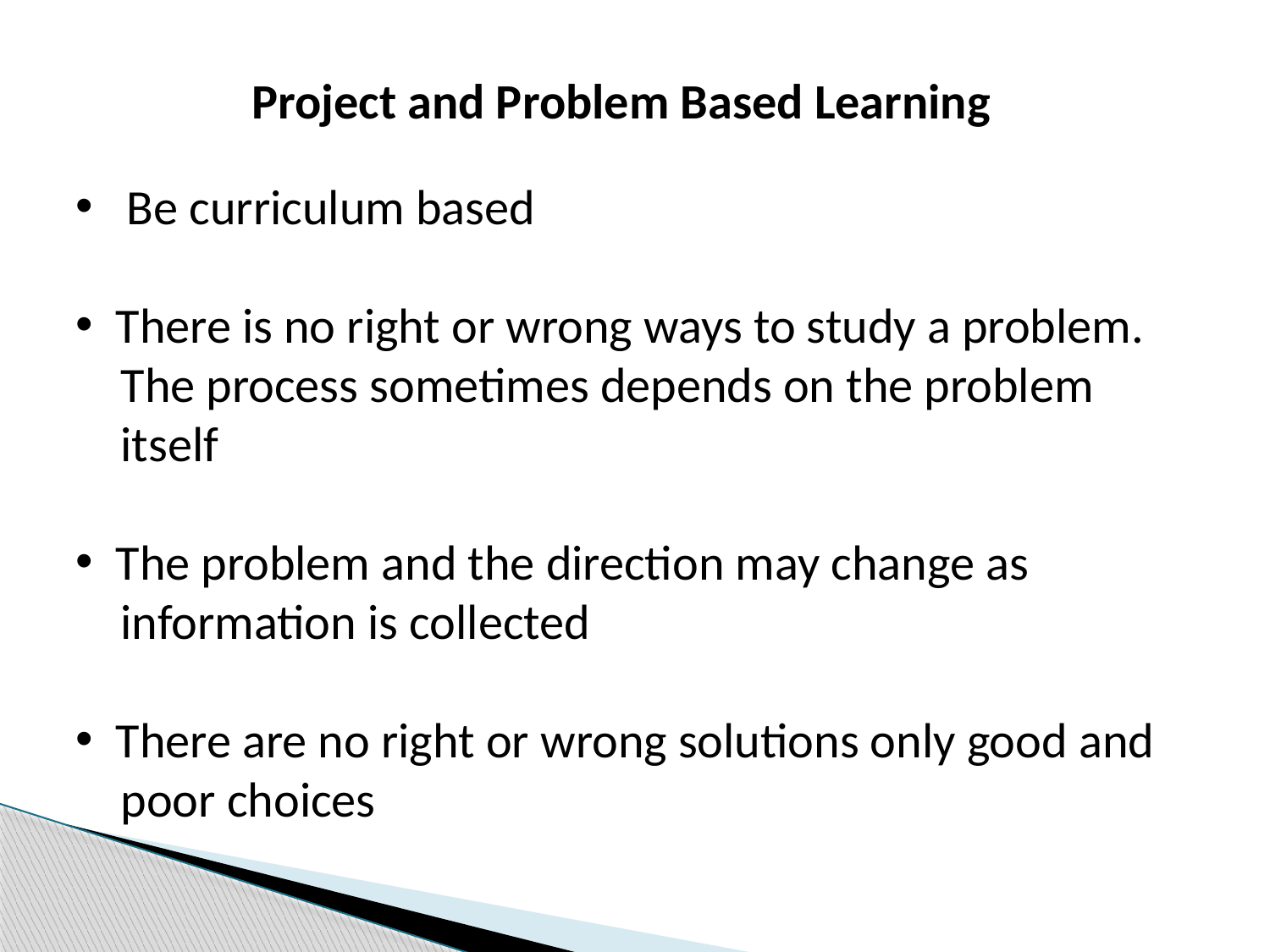

Project and Problem Based Learning
   Be curriculum based

  There is no right or wrong ways to study a problem.
    The process sometimes depends on the problem
    itself

  The problem and the direction may change as
    information is collected

  There are no right or wrong solutions only good and
    poor choices